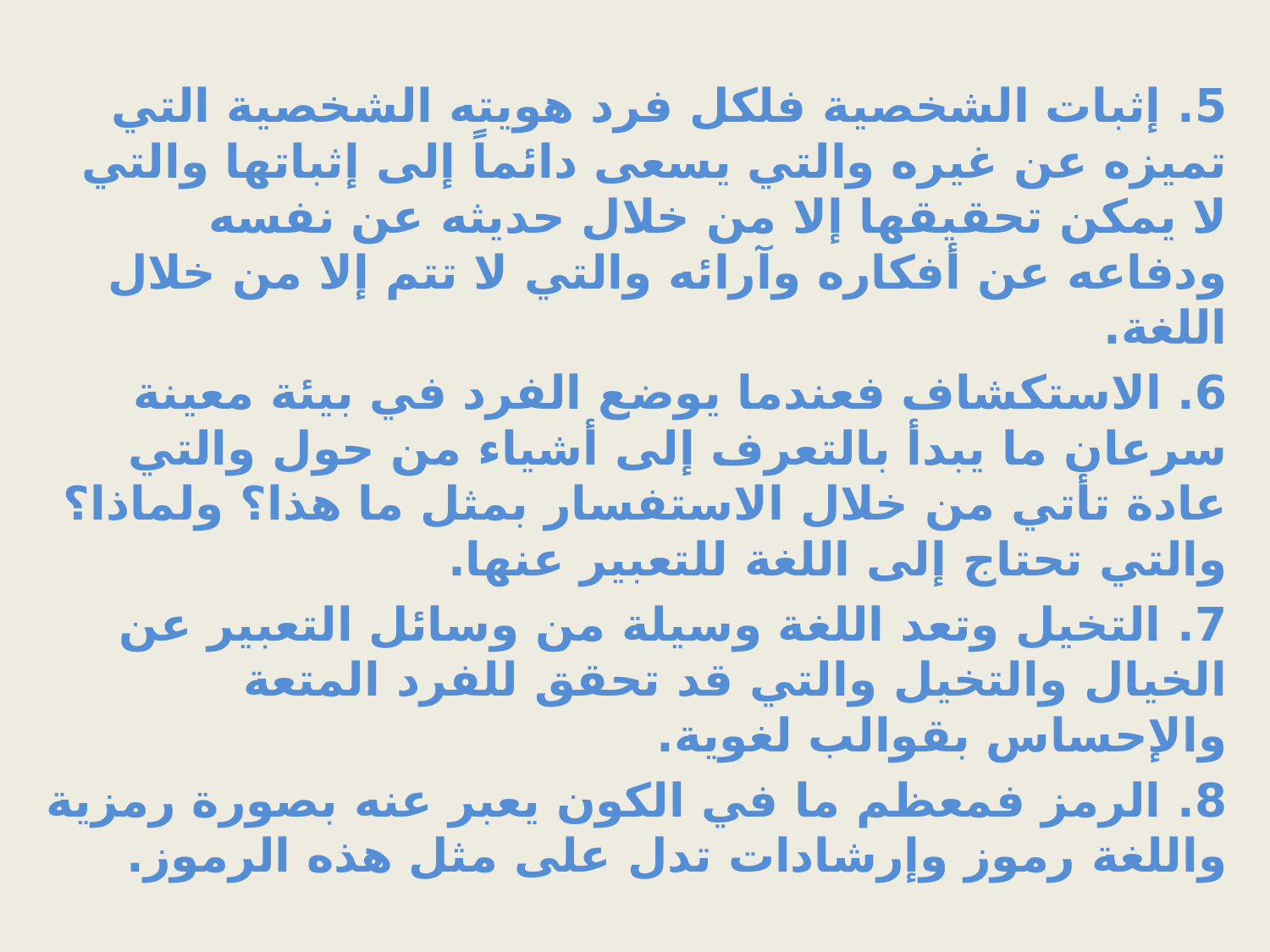

5. إثبات الشخصية فلكل فرد هويته الشخصية التي تميزه عن غيره والتي يسعى دائماً إلى إثباتها والتي لا يمكن تحقيقها إلا من خلال حديثه عن نفسه ودفاعه عن أفكاره وآرائه والتي لا تتم إلا من خلال اللغة.
6. الاستكشاف فعندما يوضع الفرد في بيئة معينة سرعان ما يبدأ بالتعرف إلى أشياء من حول والتي عادة تأتي من خلال الاستفسار بمثل ما هذا؟ ولماذا؟ والتي تحتاج إلى اللغة للتعبير عنها.
7. التخيل وتعد اللغة وسيلة من وسائل التعبير عن الخيال والتخيل والتي قد تحقق للفرد المتعة والإحساس بقوالب لغوية.
8. الرمز فمعظم ما في الكون يعبر عنه بصورة رمزية واللغة رموز وإرشادات تدل على مثل هذه الرموز.